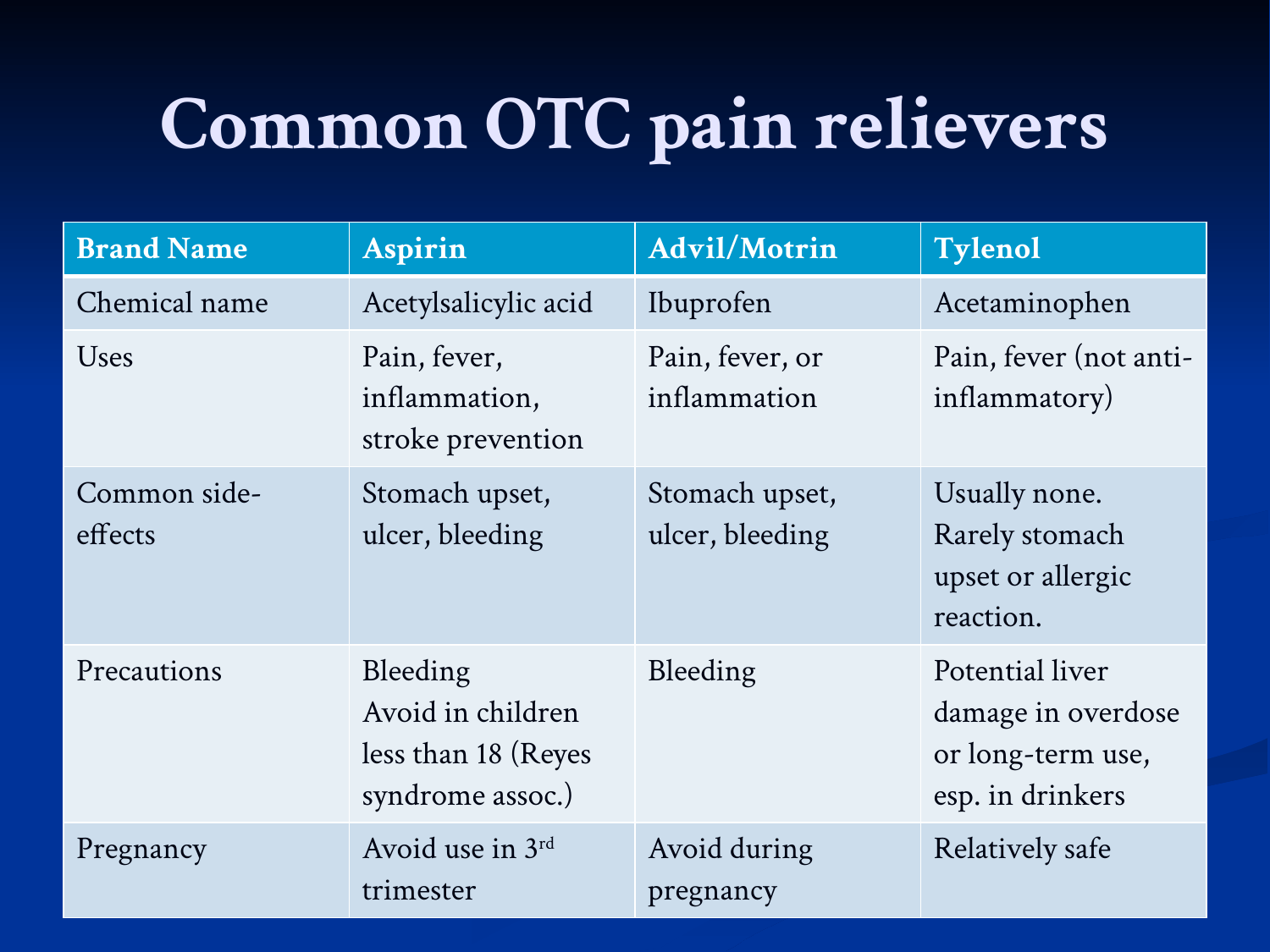

# Common OTC pain relievers
| Brand Name | Aspirin | Advil/Motrin | Tylenol |
| --- | --- | --- | --- |
| Chemical name | Acetylsalicylic acid | Ibuprofen | Acetaminophen |
| Uses | Pain, fever, inflammation, stroke prevention | Pain, fever, or inflammation | Pain, fever (not anti-inflammatory) |
| Common side-effects | Stomach upset, ulcer, bleeding | Stomach upset, ulcer, bleeding | Usually none. Rarely stomach upset or allergic reaction. |
| Precautions | Bleeding Avoid in children less than 18 (Reyes syndrome assoc.) | Bleeding | Potential liver damage in overdose or long-term use, esp. in drinkers |
| Pregnancy | Avoid use in 3rd trimester | Avoid during pregnancy | Relatively safe |